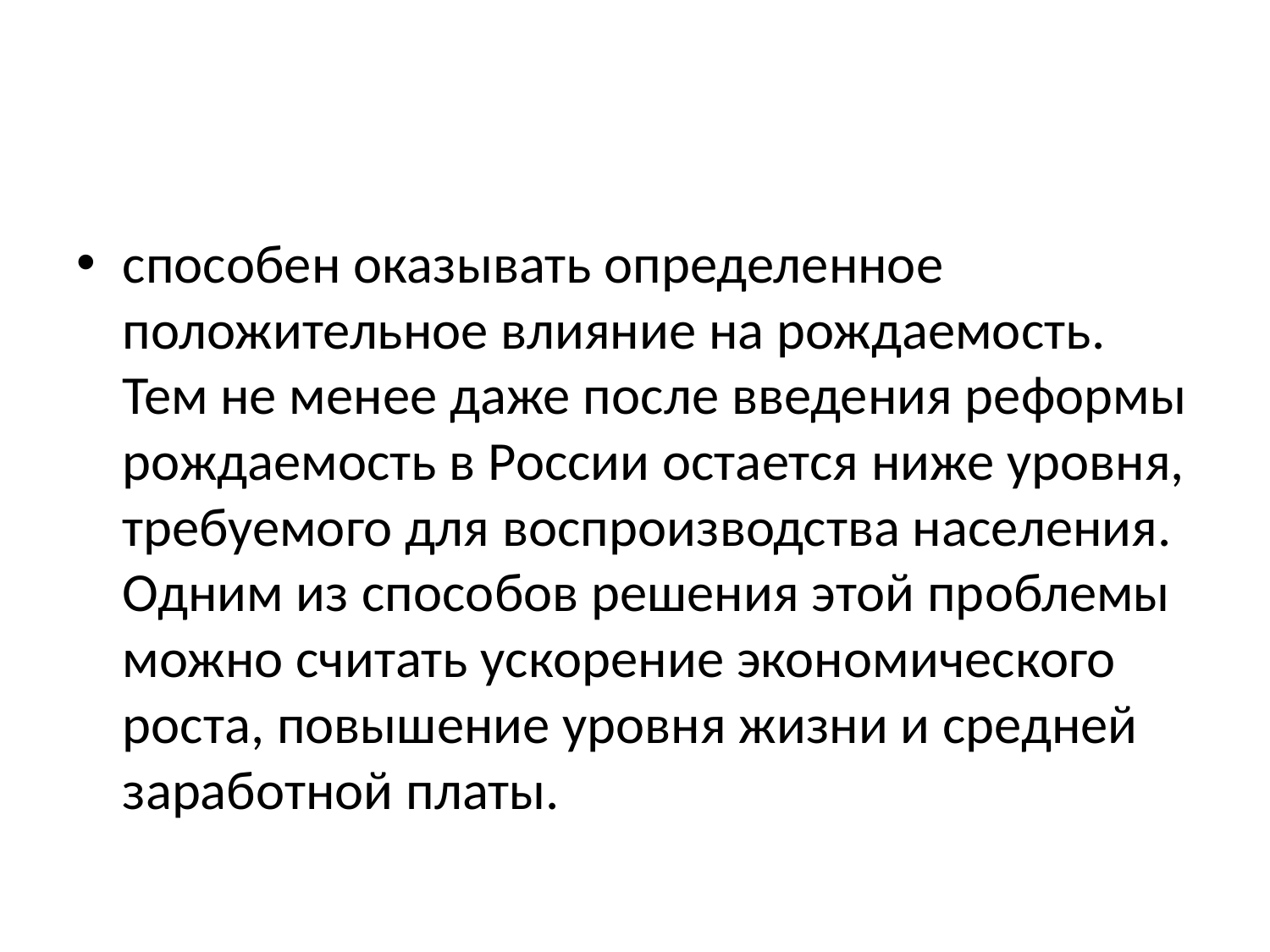

#
способен оказывать определенное положительное влияние на рождаемость. Тем не менее даже после введения реформы рождаемость в России остается ниже уровня, требуемого для воспроизводства населения. Одним из способов решения этой проблемы можно считать ускорение экономического роста, повышение уровня жизни и средней заработной платы.